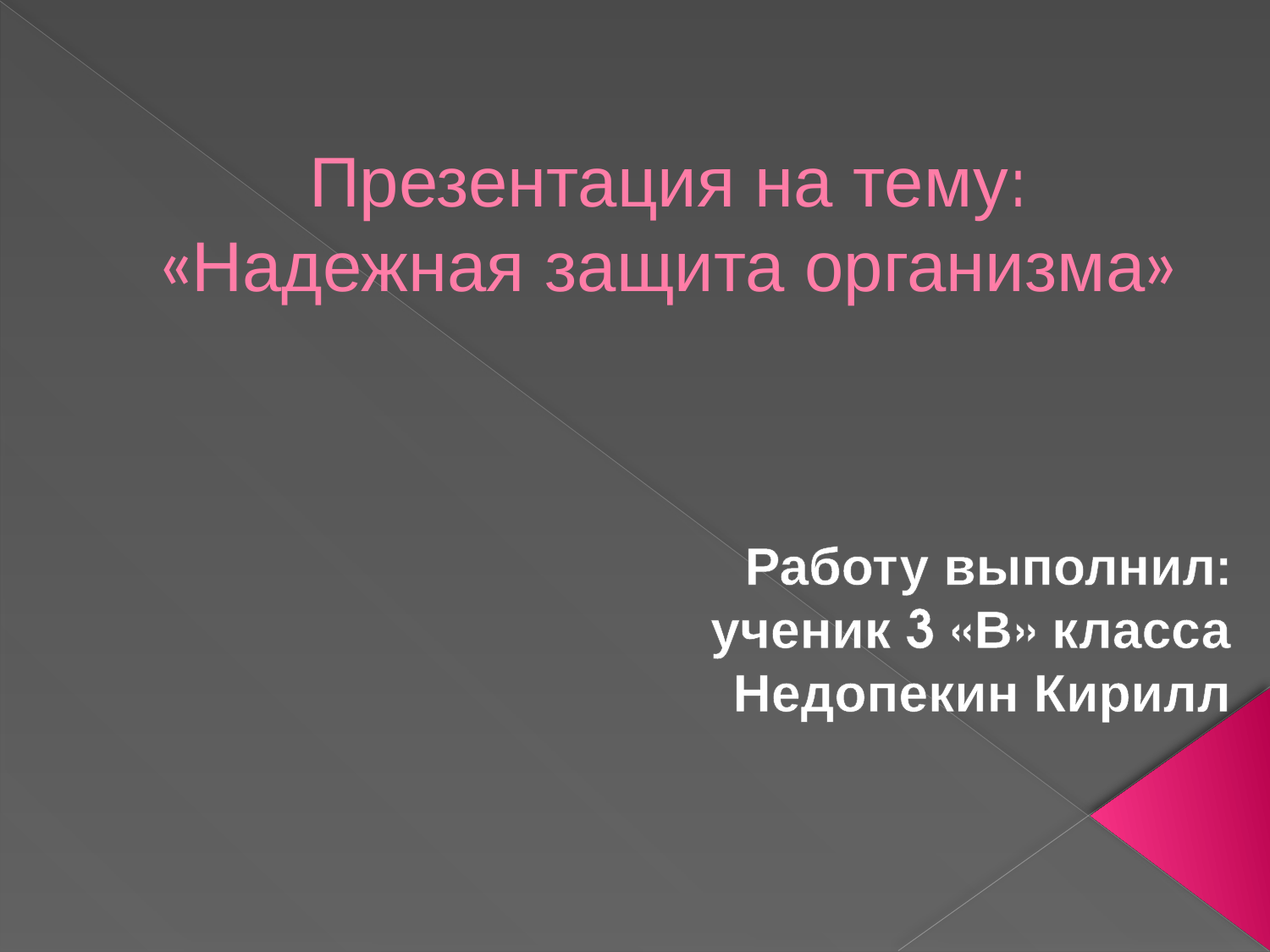

# Презентация на тему: «Надежная защита организма»
Работу выполнил:
 ученик 3 «В» класса
Недопекин Кирилл